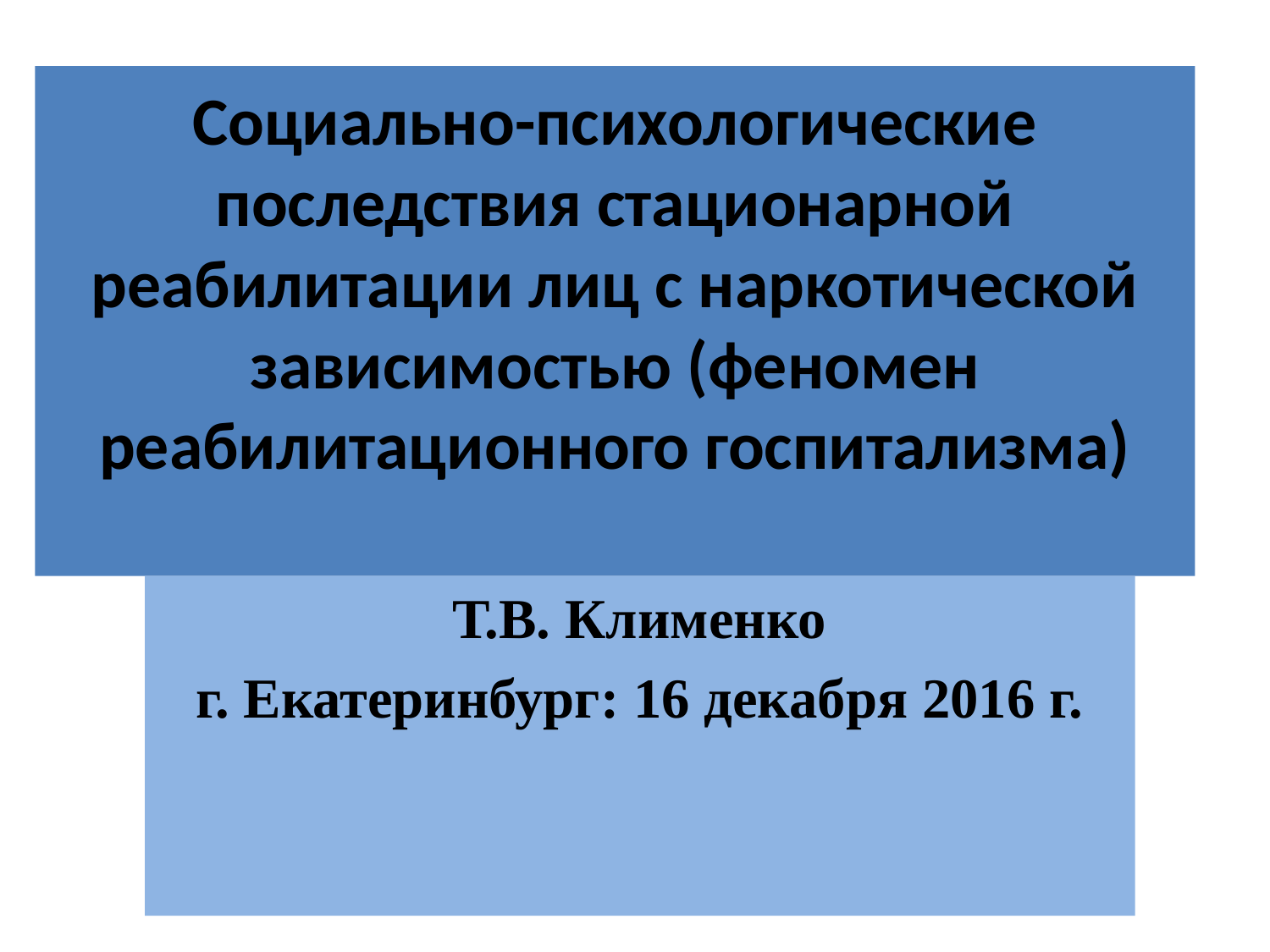

# Социально-психологические последствия стационарной реабилитации лиц с наркотической зависимостью (феномен реабилитационного госпитализма)
Т.В. Клименко
г. Екатеринбург: 16 декабря 2016 г.